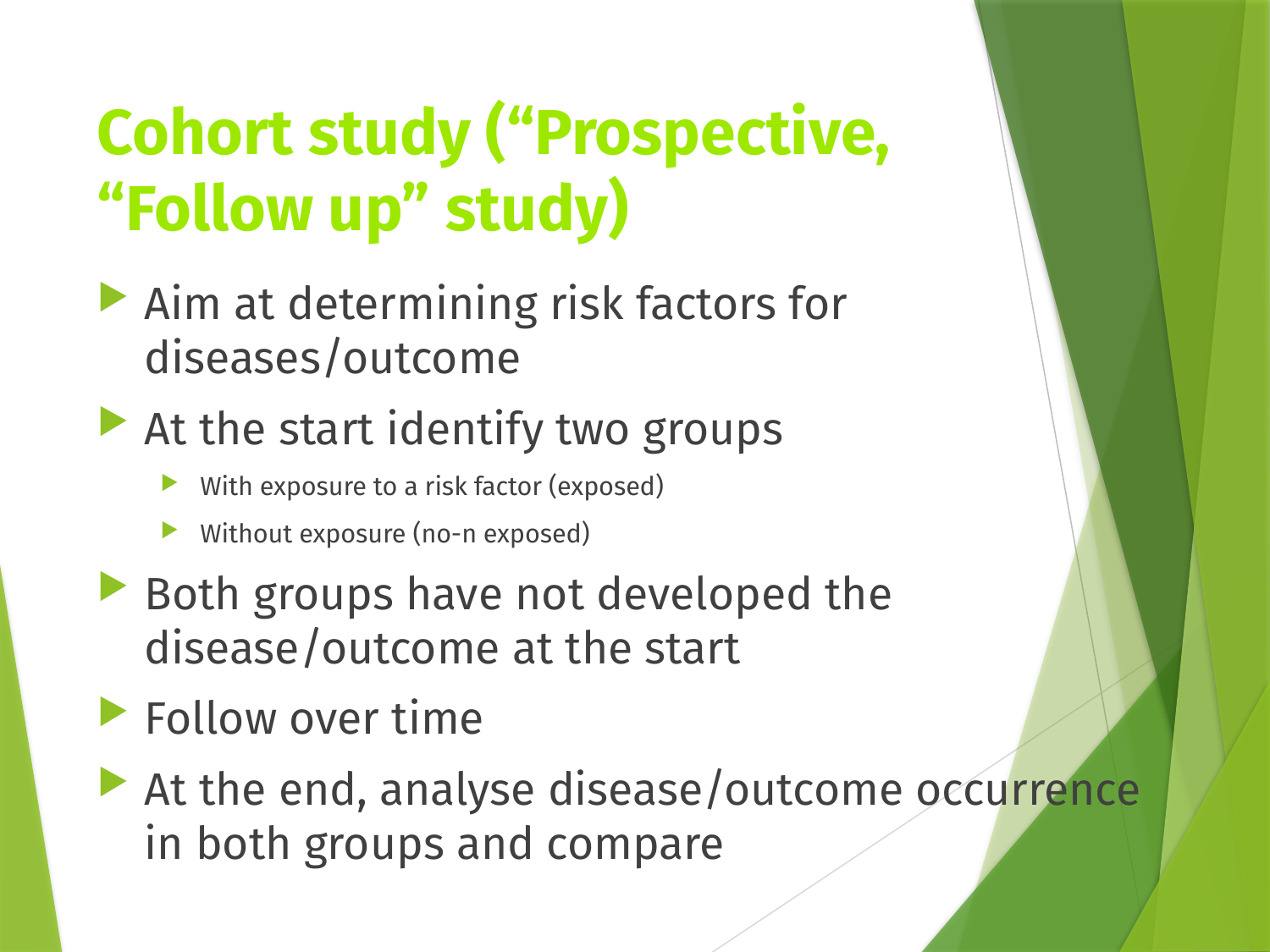

# Cohort study (“Prospective, “Follow up” study)
Aim at determining risk factors for diseases/outcome
At the start identify two groups
With exposure to a risk factor (exposed)
Without exposure (no-n exposed)
Both groups have not developed the disease/outcome at the start
Follow over time
At the end, analyse disease/outcome occurrence in both groups and compare